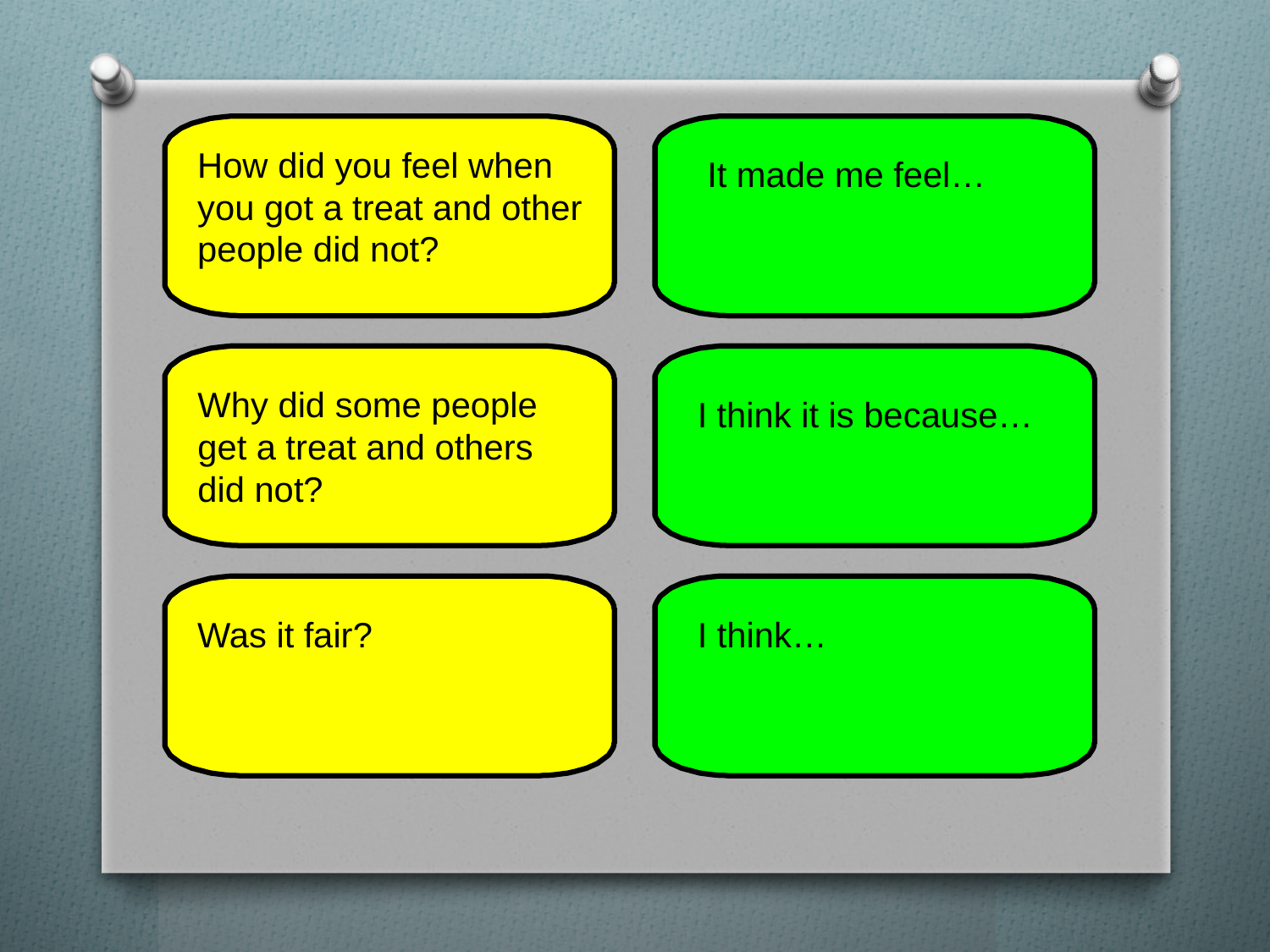

#

How did you feel when you got a treat and other people did not?

It made me feel…

Why did some people get a treat and others did not?
I think it is because…

Was it fair?
I think…